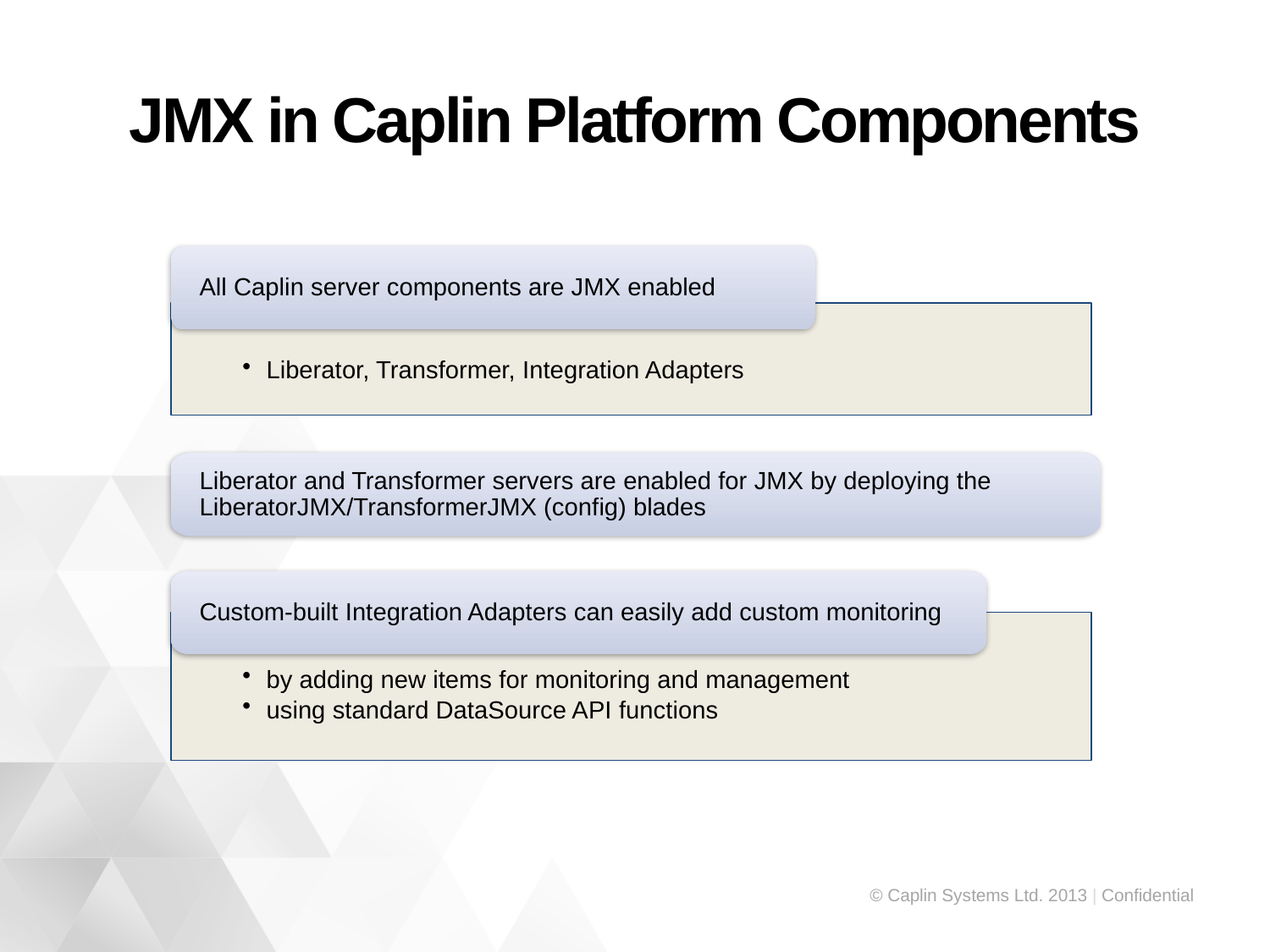

# JMX in Caplin Platform Components
All Caplin server components are JMX enabled
Liberator, Transformer, Integration Adapters
Liberator and Transformer servers are enabled for JMX by deploying the LiberatorJMX/TransformerJMX (config) blades
Custom-built Integration Adapters can easily add custom monitoring
by adding new items for monitoring and management
using standard DataSource API functions